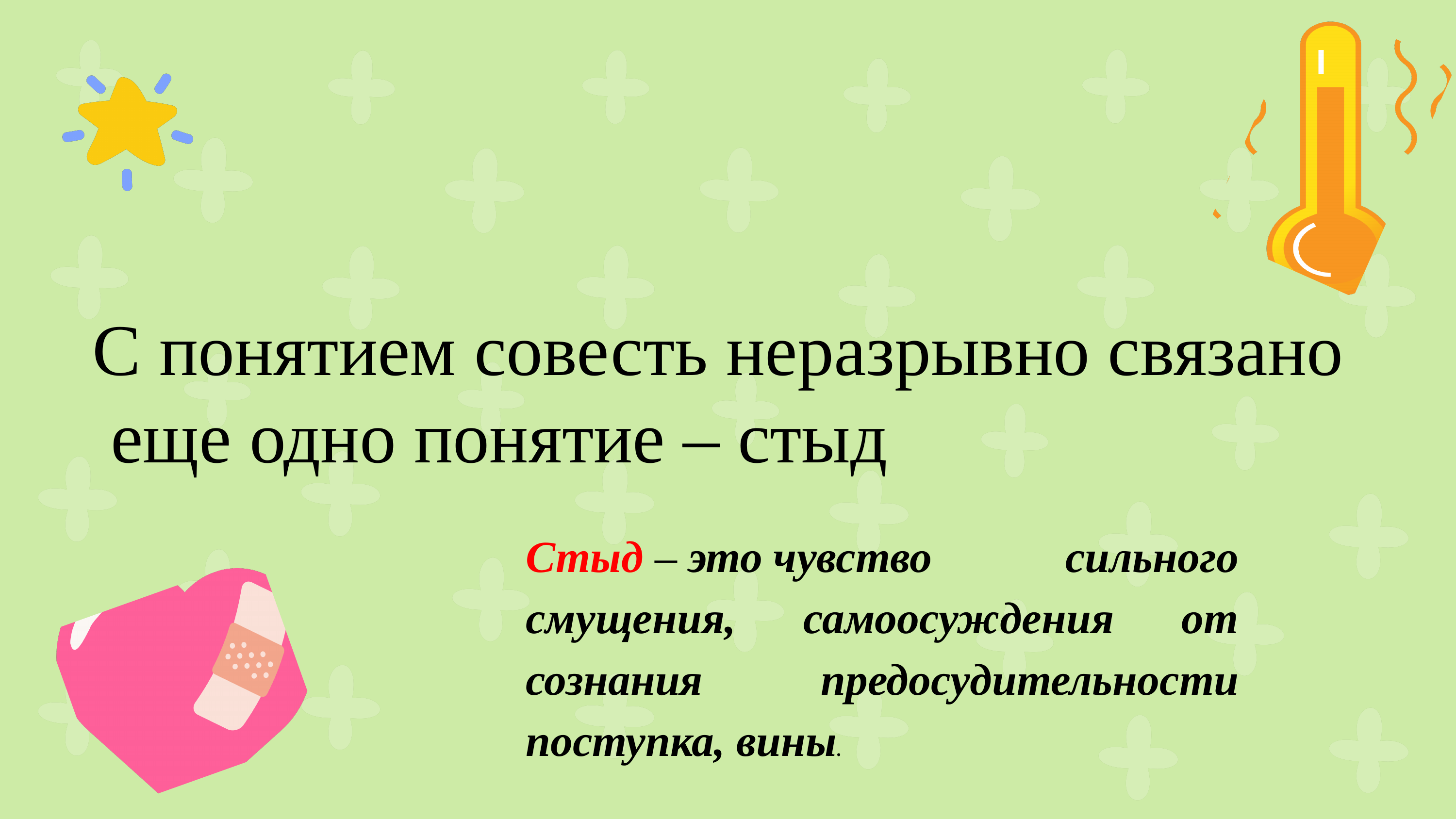

С понятием совесть неразрывно связано
 еще одно понятие – стыд
Стыд – это чувство сильного смущения, самоосуждения от сознания предосудительности поступка, вины.